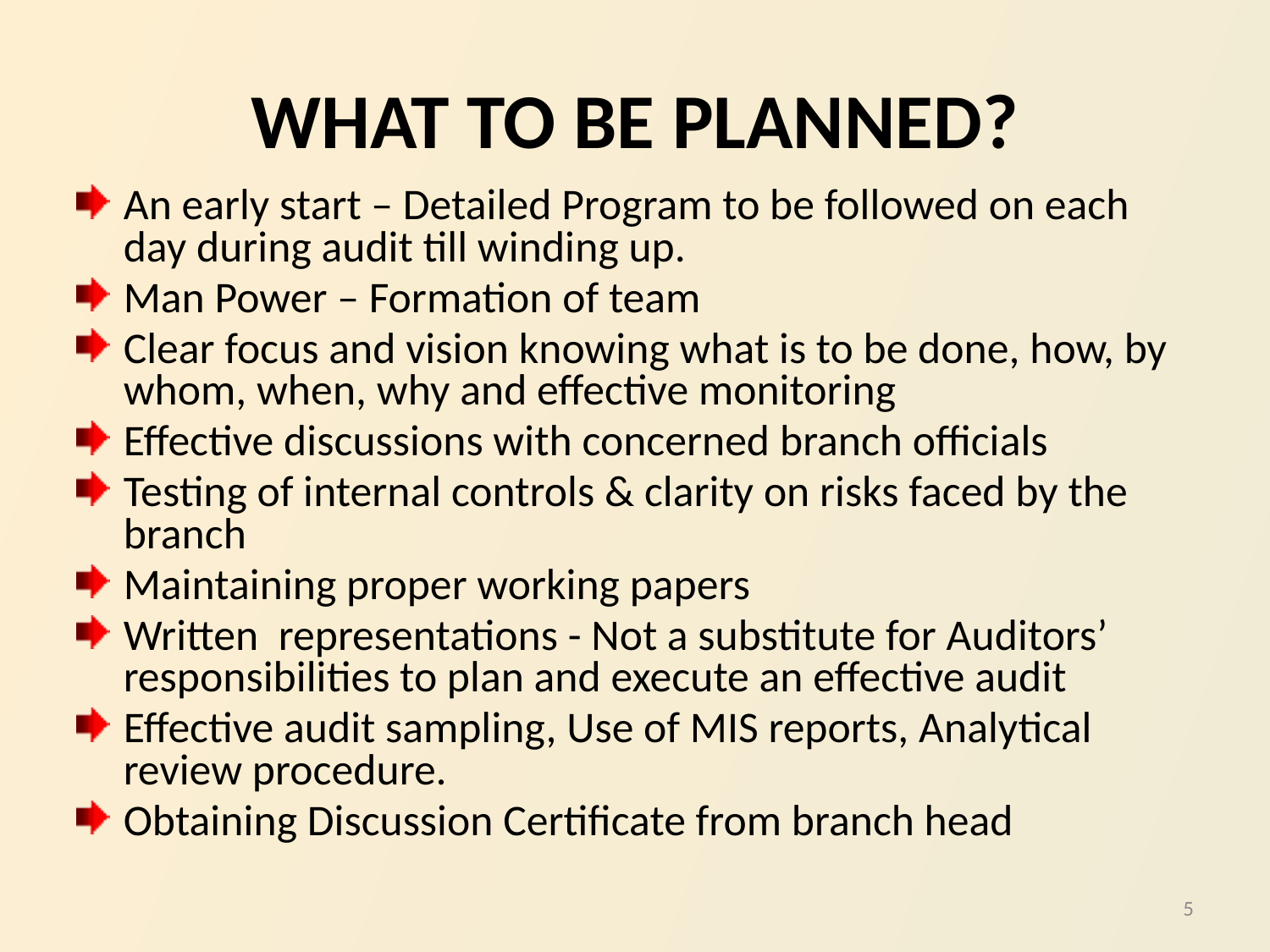

# WHAT TO BE PLANNED?
An early start – Detailed Program to be followed on each day during audit till winding up.
Man Power – Formation of team
Clear focus and vision knowing what is to be done, how, by whom, when, why and effective monitoring
Effective discussions with concerned branch officials
Testing of internal controls & clarity on risks faced by the branch
Maintaining proper working papers
Written  representations - Not a substitute for Auditors’ responsibilities to plan and execute an effective audit
Effective audit sampling, Use of MIS reports, Analytical review procedure.
Obtaining Discussion Certificate from branch head
5